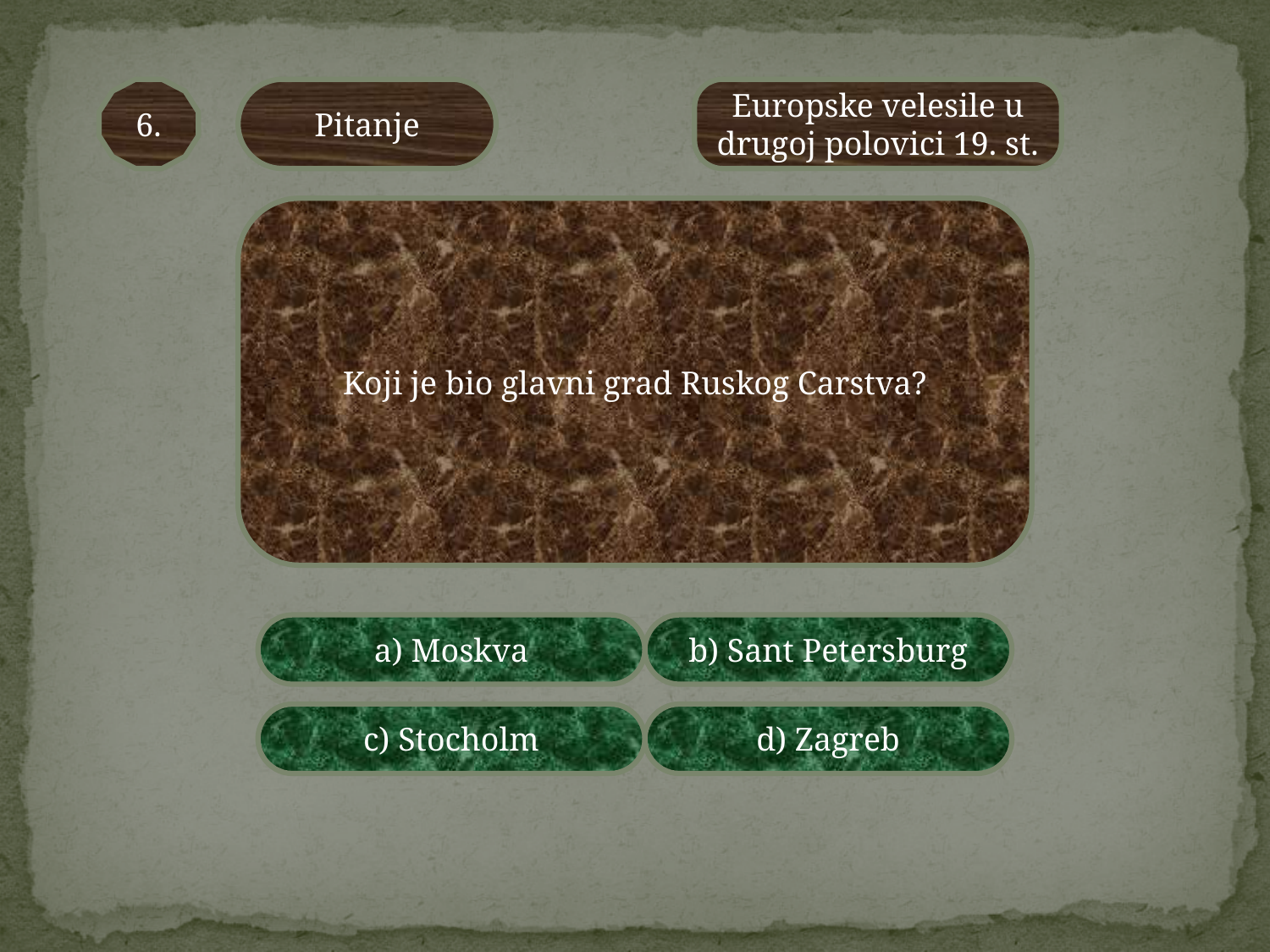

6.
Pitanje
Europske velesile u drugoj polovici 19. st.
Koji je bio glavni grad Ruskog Carstva?
a) Moskva
b) Sant Petersburg
c) Stocholm
d) Zagreb